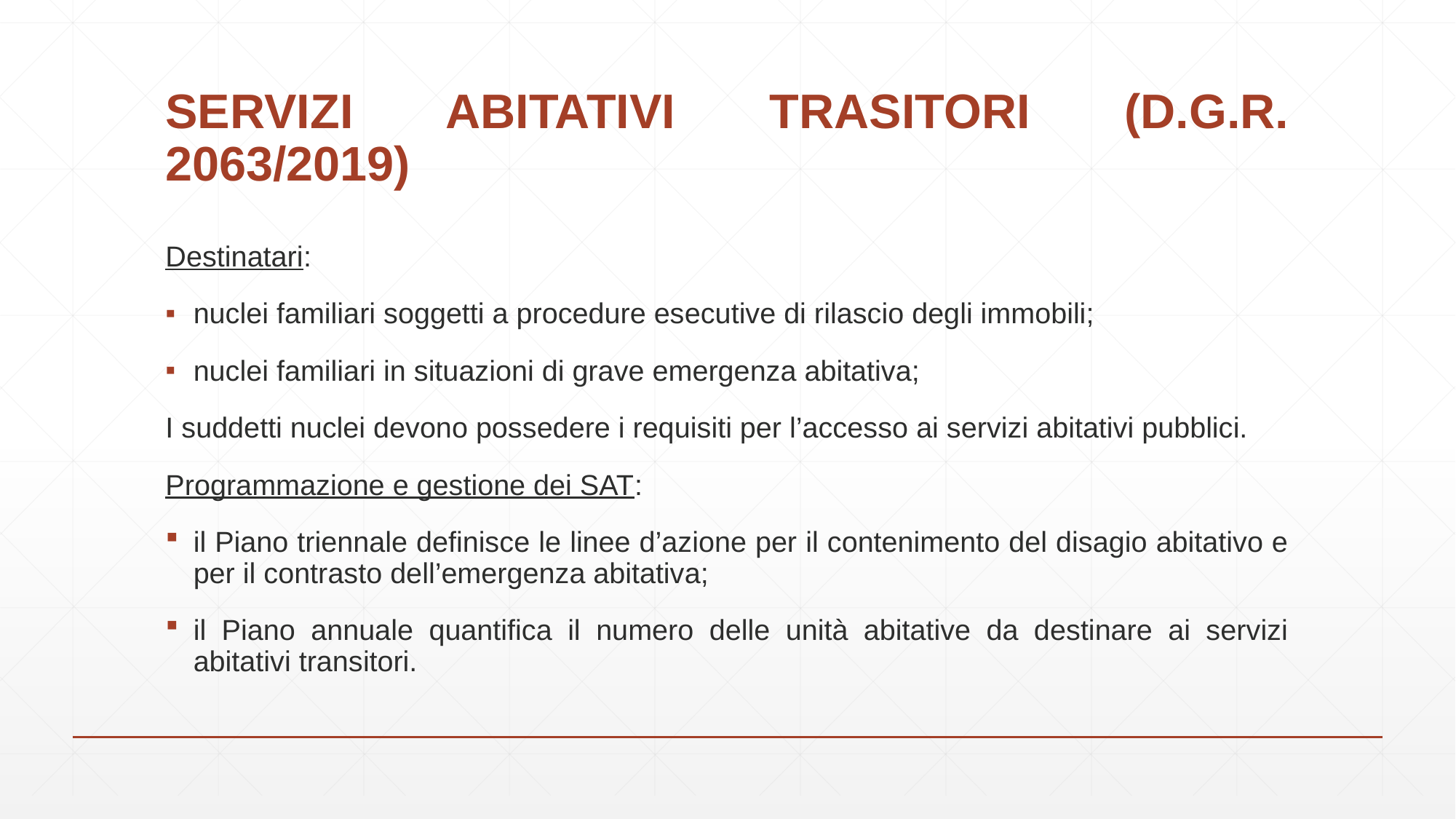

# SERVIZI ABITATIVI TRASITORI (D.G.R. 2063/2019)
Destinatari:
nuclei familiari soggetti a procedure esecutive di rilascio degli immobili;
nuclei familiari in situazioni di grave emergenza abitativa;
I suddetti nuclei devono possedere i requisiti per l’accesso ai servizi abitativi pubblici.
Programmazione e gestione dei SAT:
il Piano triennale definisce le linee d’azione per il contenimento del disagio abitativo e per il contrasto dell’emergenza abitativa;
il Piano annuale quantifica il numero delle unità abitative da destinare ai servizi abitativi transitori.